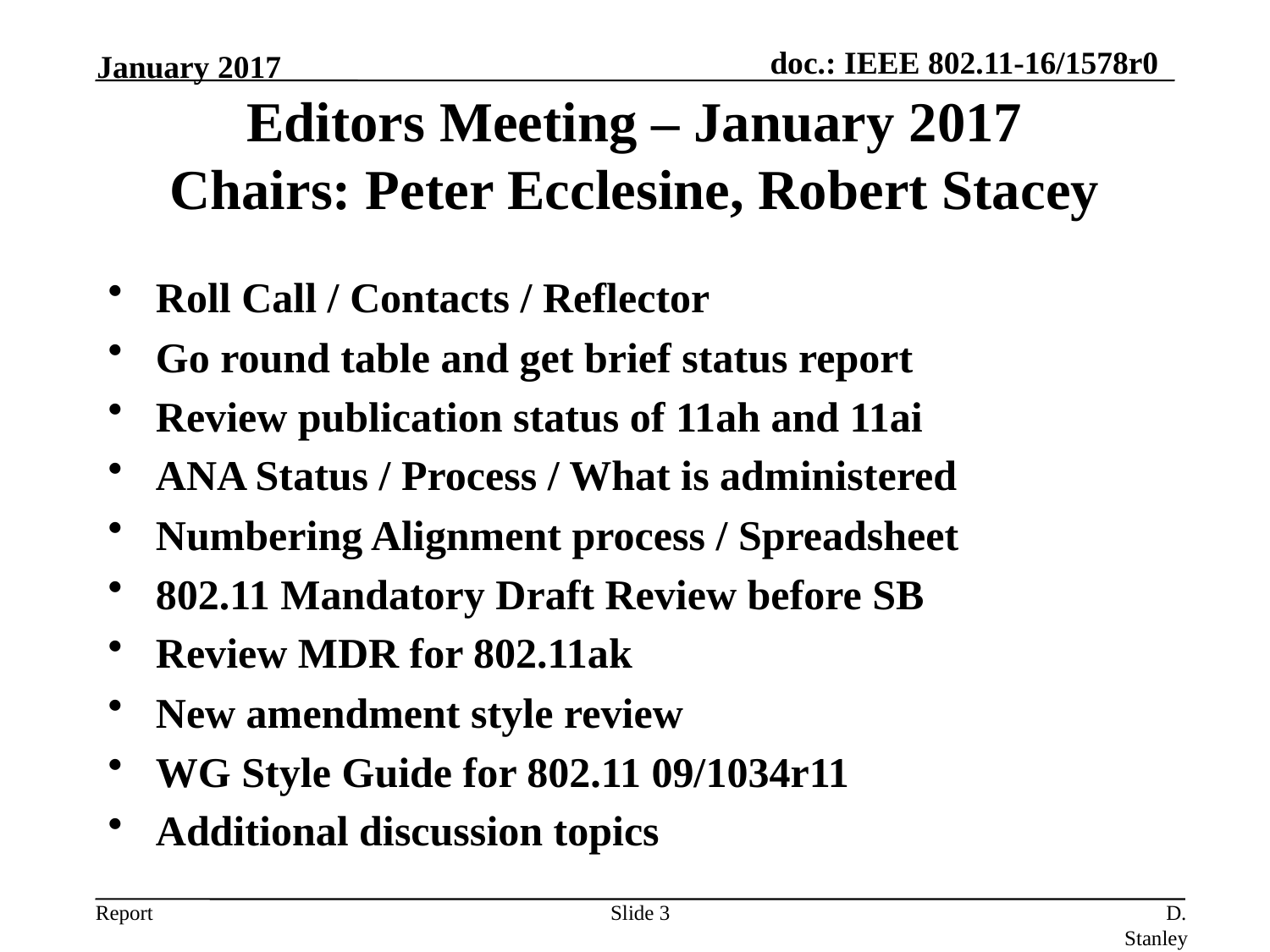

January 2017
# Editors Meeting – January 2017 Chairs: Peter Ecclesine, Robert Stacey
Roll Call / Contacts / Reflector
Go round table and get brief status report
Review publication status of 11ah and 11ai
ANA Status / Process / What is administered
Numbering Alignment process / Spreadsheet
802.11 Mandatory Draft Review before SB
Review MDR for 802.11ak
New amendment style review
WG Style Guide for 802.11 09/1034r11
Additional discussion topics

Slide 3
D. Stanley, HP Enterprise